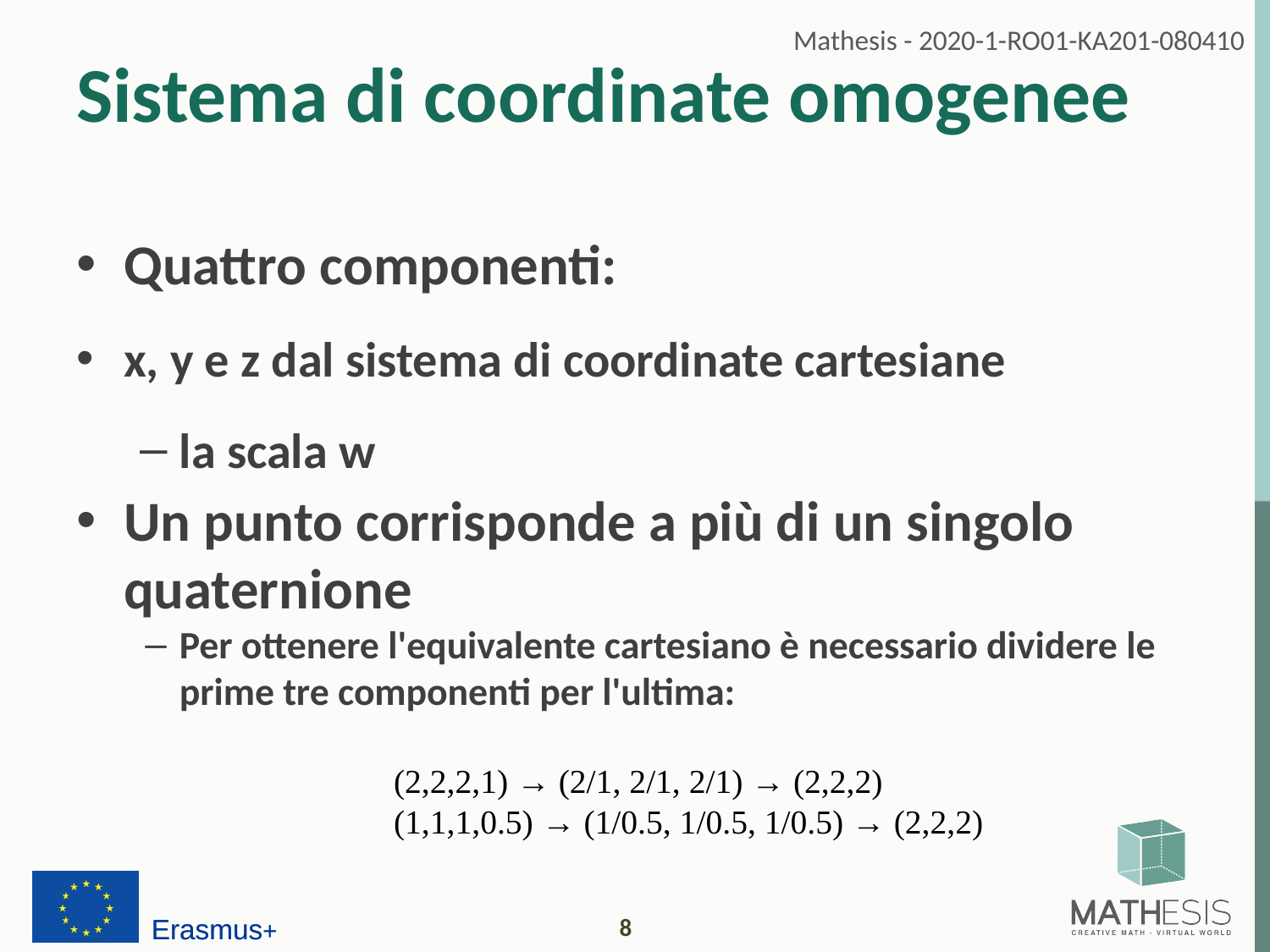

# Sistema di coordinate omogenee

Quattro componenti:
x, y e z dal sistema di coordinate cartesiane
la scala w
Un punto corrisponde a più di un singolo quaternione
Per ottenere l'equivalente cartesiano è necessario dividere le prime tre componenti per l'ultima:

(2,2,2,1) → (2/1, 2/1, 2/1) → (2,2,2)
(1,1,1,0.5) → (1/0.5, 1/0.5, 1/0.5) → (2,2,2)